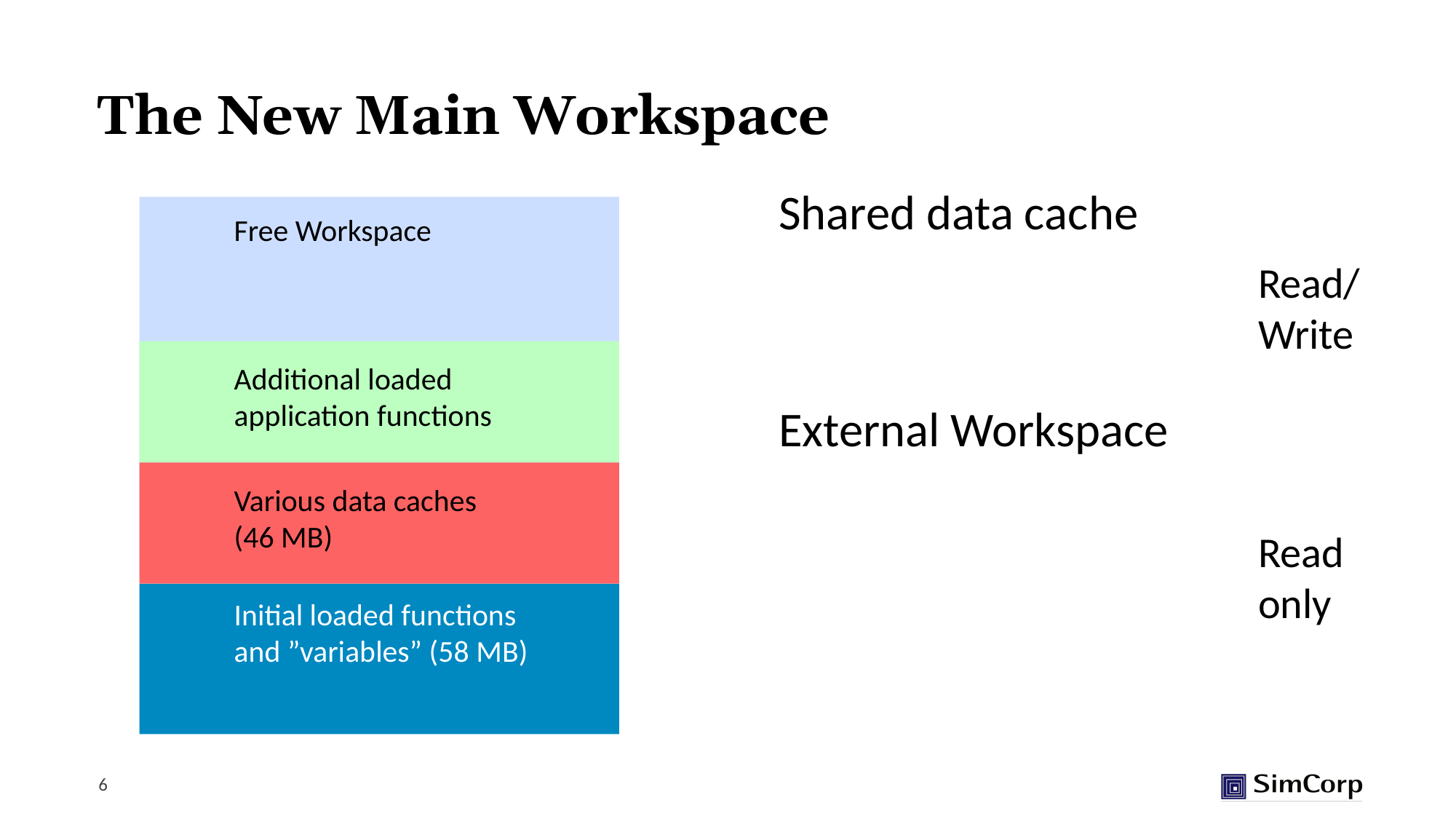

# The New Main Workspace
Shared data cache

Free Workspace
Read/
Write
Read
only

Additional loaded application functions
External Workspace

Various data caches
(46 MB)

Initial loaded functions and ”variables” (58 MB)
6